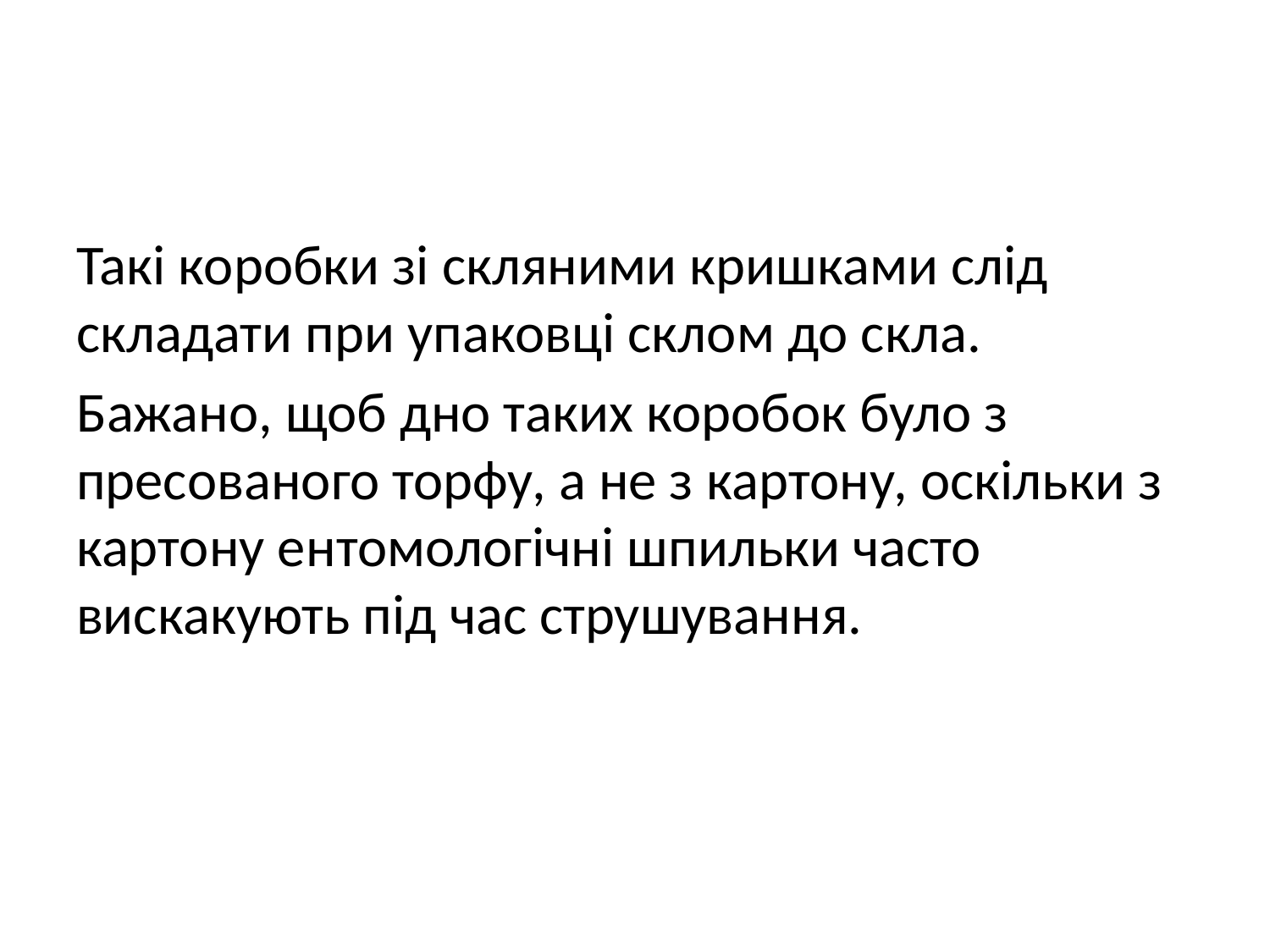

#
Такі коробки зі скляними кришками слід складати при упаковці склом до скла.
Бажано, щоб дно таких коробок було з пресованого торфу, а не з картону, оскільки з картону ентомологічні шпильки часто вискакують під час струшування.